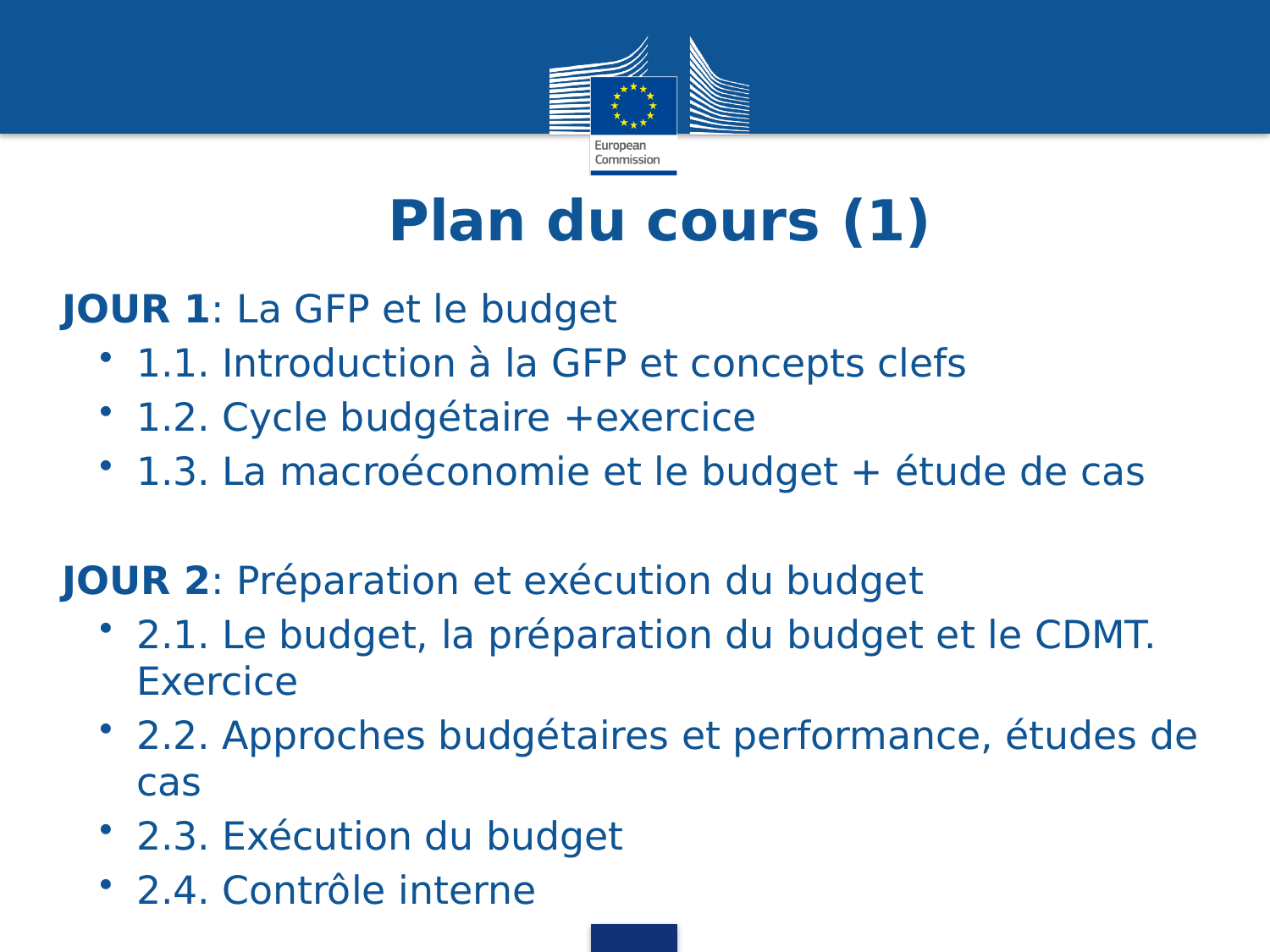

# Plan du cours (1)
JOUR 1: La GFP et le budget
1.1. Introduction à la GFP et concepts clefs
1.2. Cycle budgétaire +exercice
1.3. La macroéconomie et le budget + étude de cas

JOUR 2: Préparation et exécution du budget
2.1. Le budget, la préparation du budget et le CDMT. Exercice
2.2. Approches budgétaires et performance, études de cas
2.3. Exécution du budget
2.4. Contrôle interne